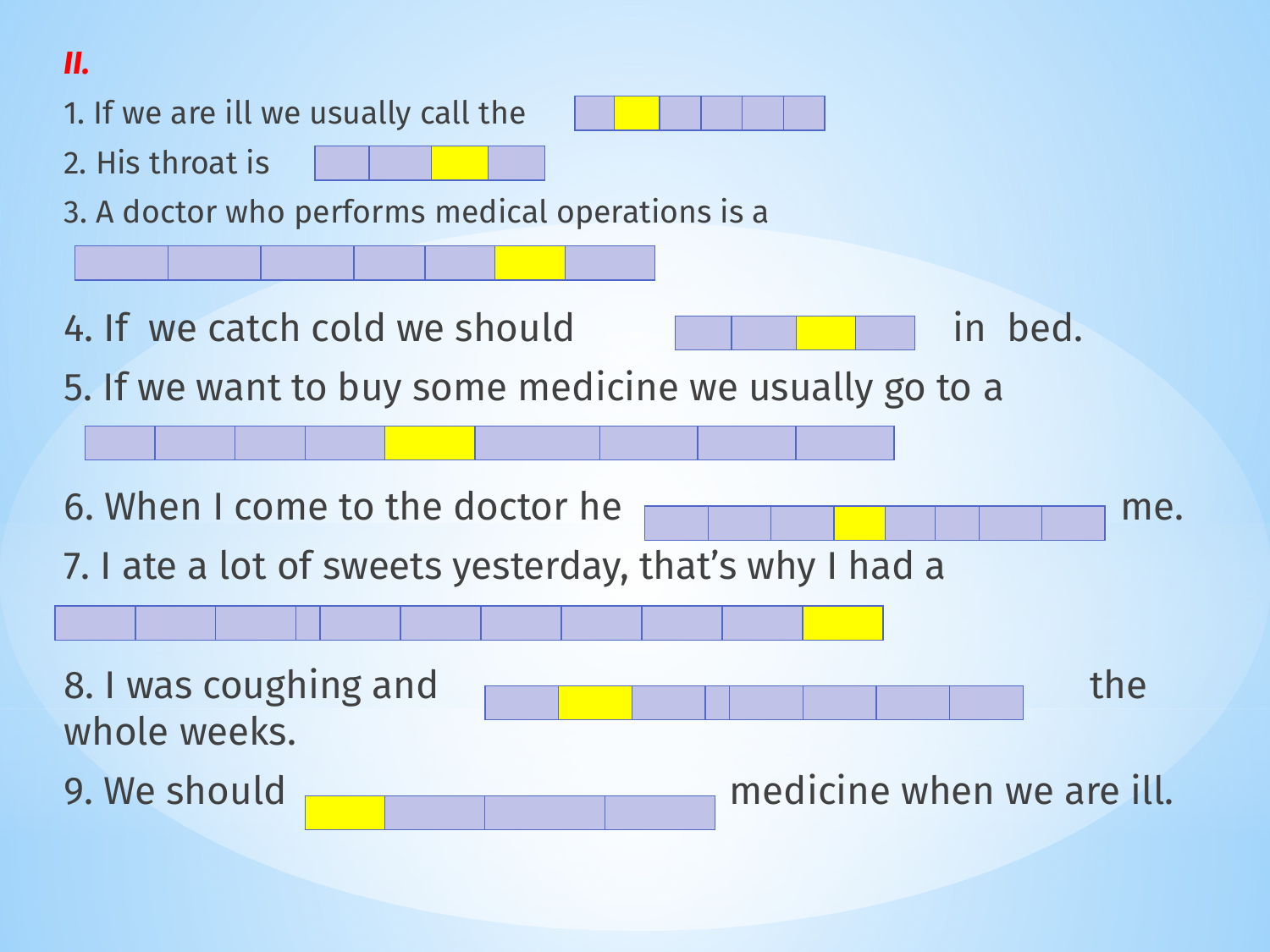

II.
1. If we are ill we usually call the
2. His throat is
3. A doctor who performs medical operations is a

4. If  we catch cold we should 			in  bed.
5. If we want to buy some medicine we usually go to а

6. When I come to the doctor he				    me.
7. I ate a lot of sweets yesterday, that’s why I had a

8. I was coughing and						 the whole weeks.
9. We should				   medicine when we are ill.

|  |  |  |  |  |  |
| --- | --- | --- | --- | --- | --- |
|  |  |  |  |
| --- | --- | --- | --- |
|  |  |  |  |  |  |  |
| --- | --- | --- | --- | --- | --- | --- |
|  |  |  |  |
| --- | --- | --- | --- |
|  |  |  |  |  |  |  |  |  |
| --- | --- | --- | --- | --- | --- | --- | --- | --- |
|  |  |  |  |  |  |  |  |
| --- | --- | --- | --- | --- | --- | --- | --- |
|  |  |  |  |  |  |  |  |  |  |  |
| --- | --- | --- | --- | --- | --- | --- | --- | --- | --- | --- |
|  |  |  |  |  |  |  |  |
| --- | --- | --- | --- | --- | --- | --- | --- |
|  |  |  |  |
| --- | --- | --- | --- |